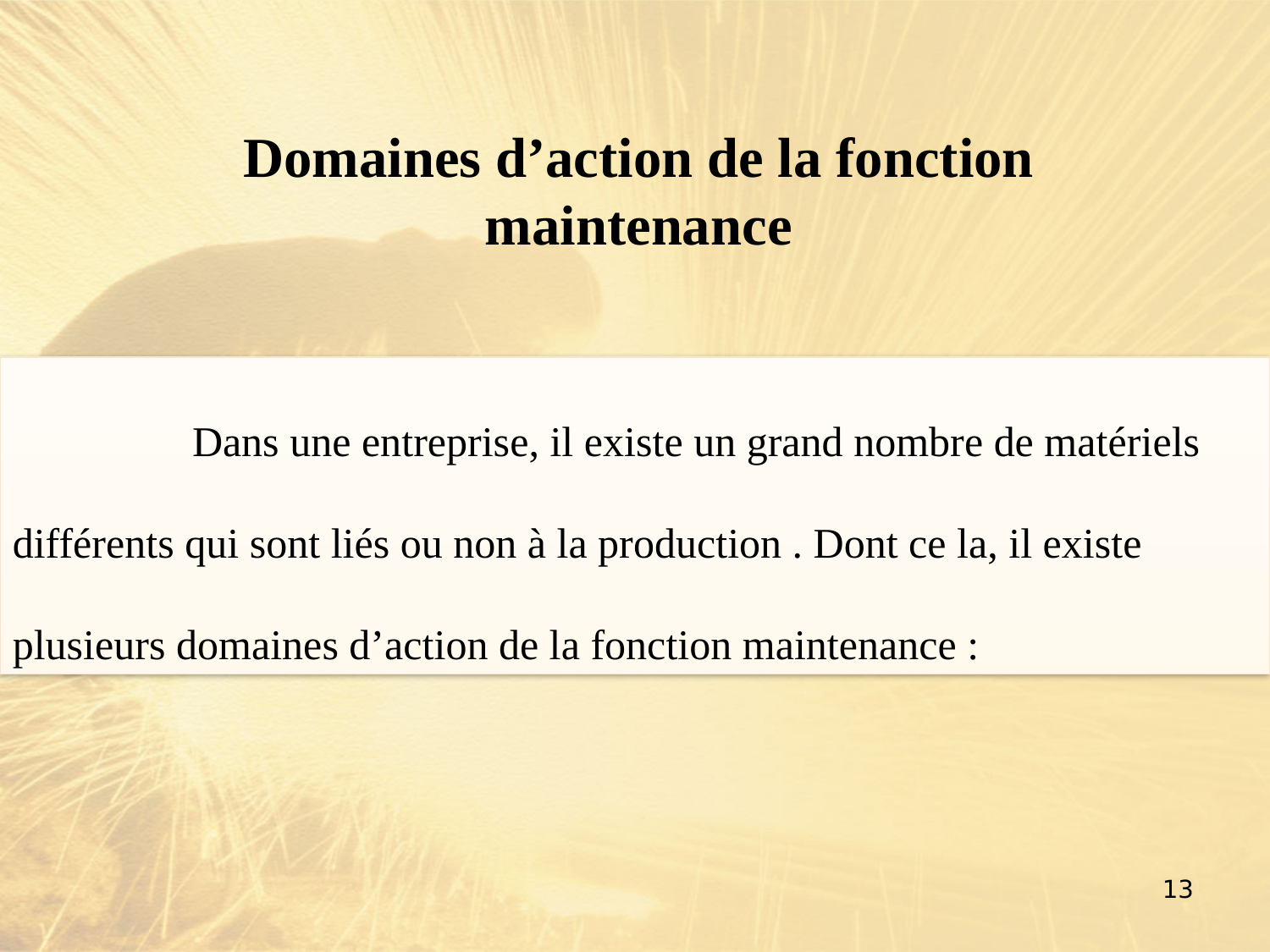

Domaines d’action de la fonction maintenance
                 Dans une entreprise, il existe un grand nombre de matériels différents qui sont liés ou non à la production . Dont ce la, il existe plusieurs domaines d’action de la fonction maintenance :
13